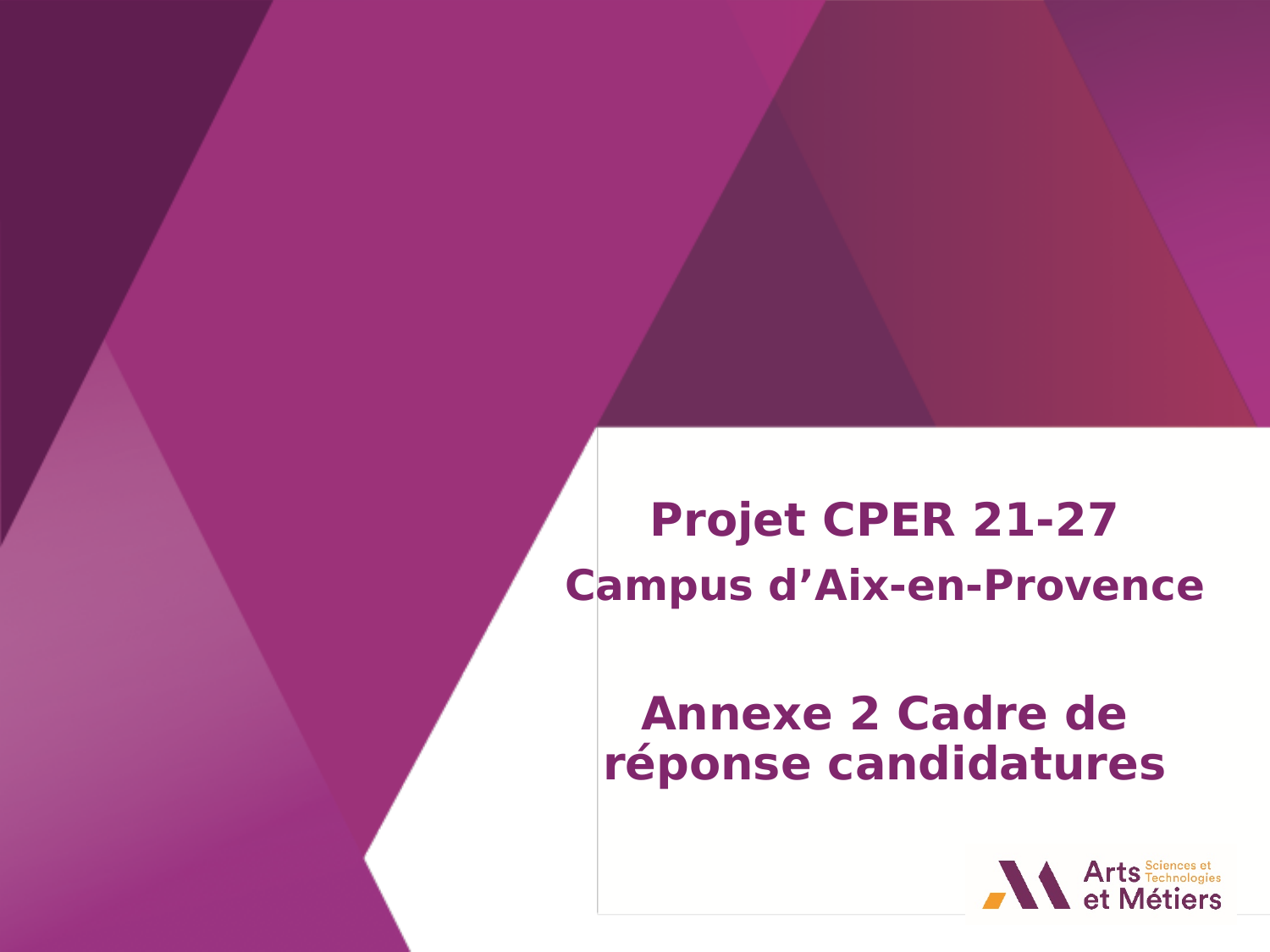

Projet CPER 21-27
Campus d’Aix-en-Provence

Annexe 2 Cadre de réponse candidatures